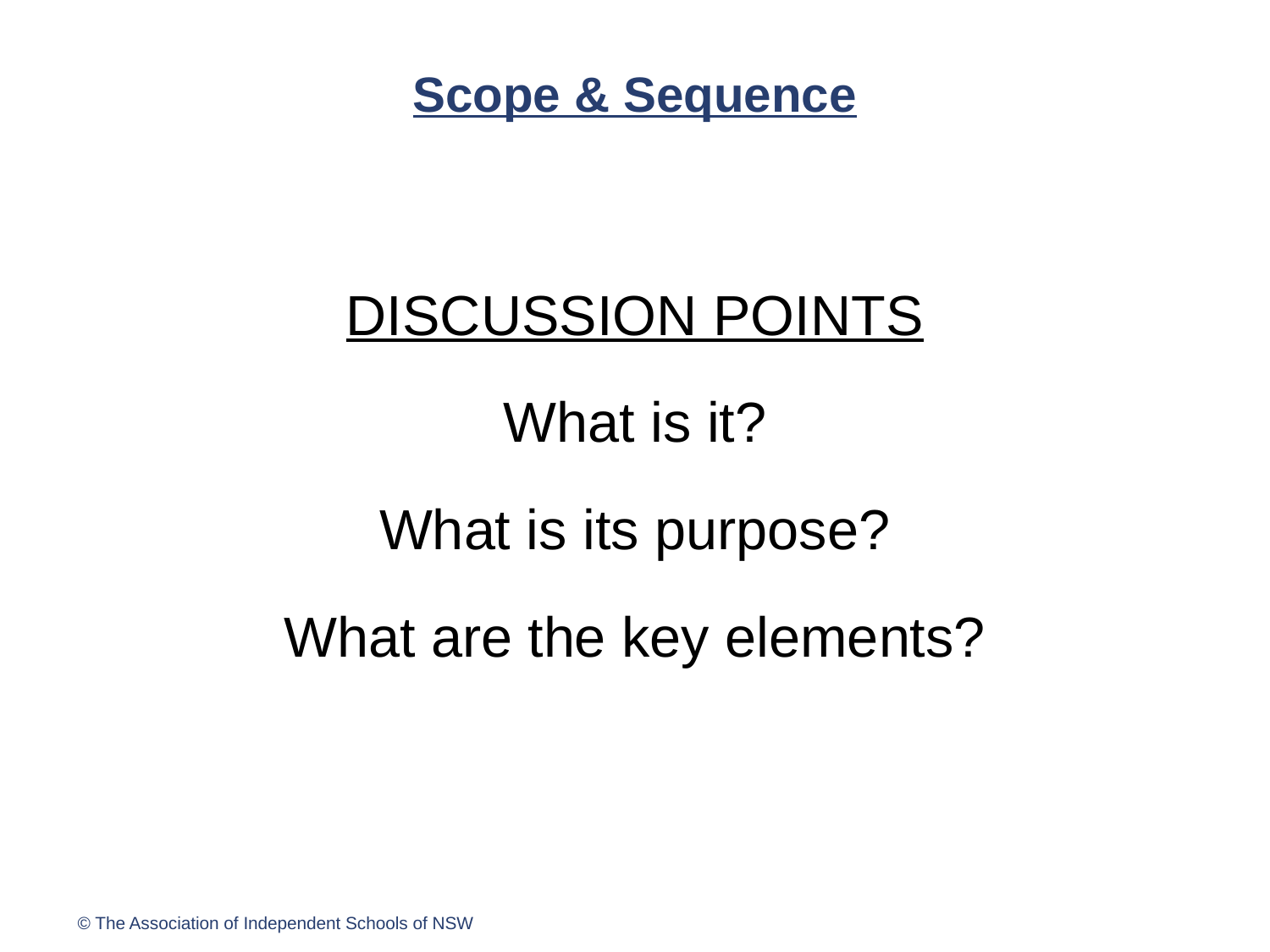

# Scope & Sequence
DISCUSSION POINTS
What is it?
What is its purpose?
What are the key elements?